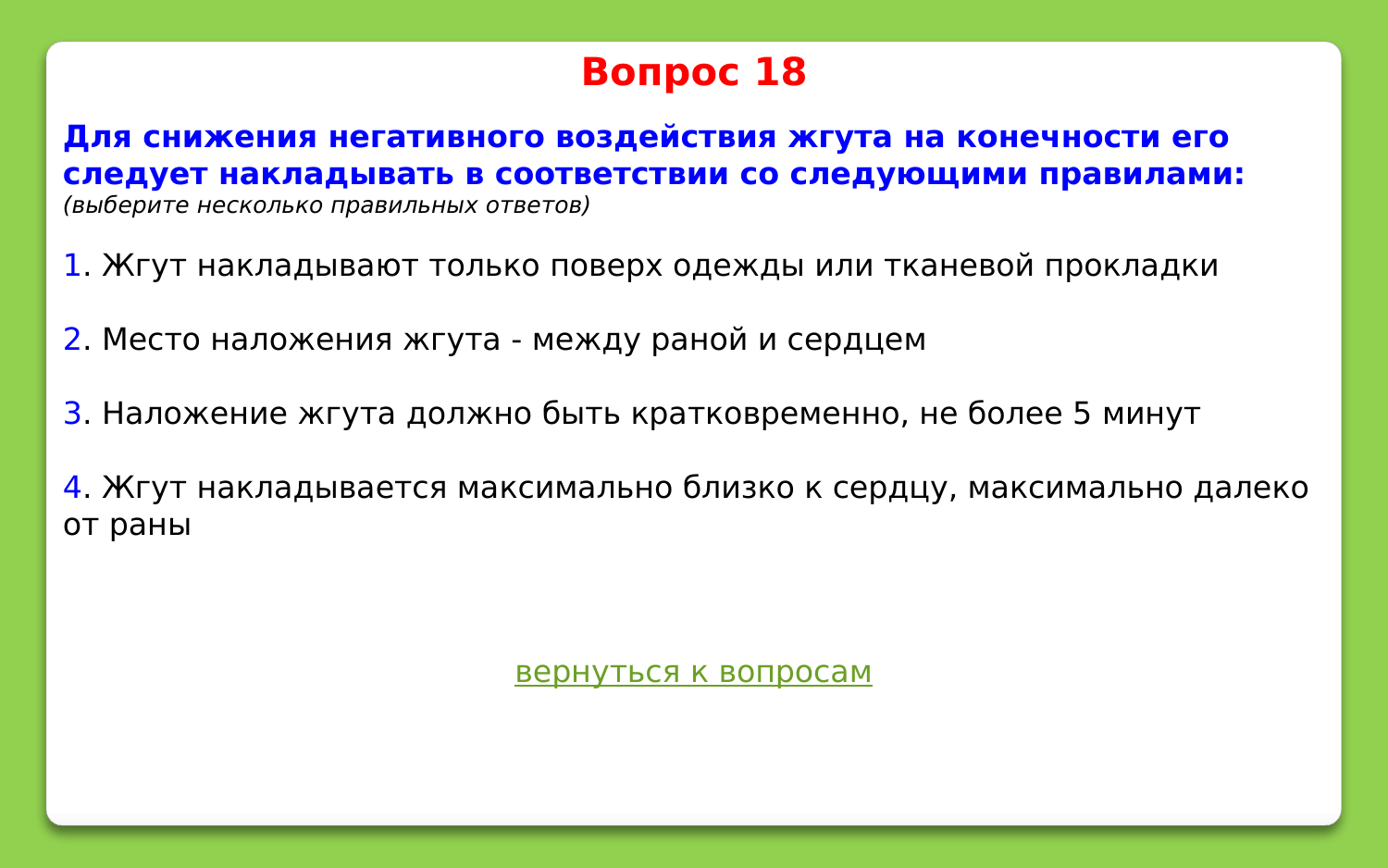

Вопрос 18

Для снижения негативного воздействия жгута на конечности его следует накладывать в соответствии со следующими правилами:
(выберите несколько правильных ответов)

1. Жгут накладывают только поверх одежды или тканевой прокладки

2. Место наложения жгута - между раной и сердцем

3. Наложение жгута должно быть кратковременно, не более 5 минут

4. Жгут накладывается максимально близко к сердцу, максимально далеко от раны

вернуться к вопросам